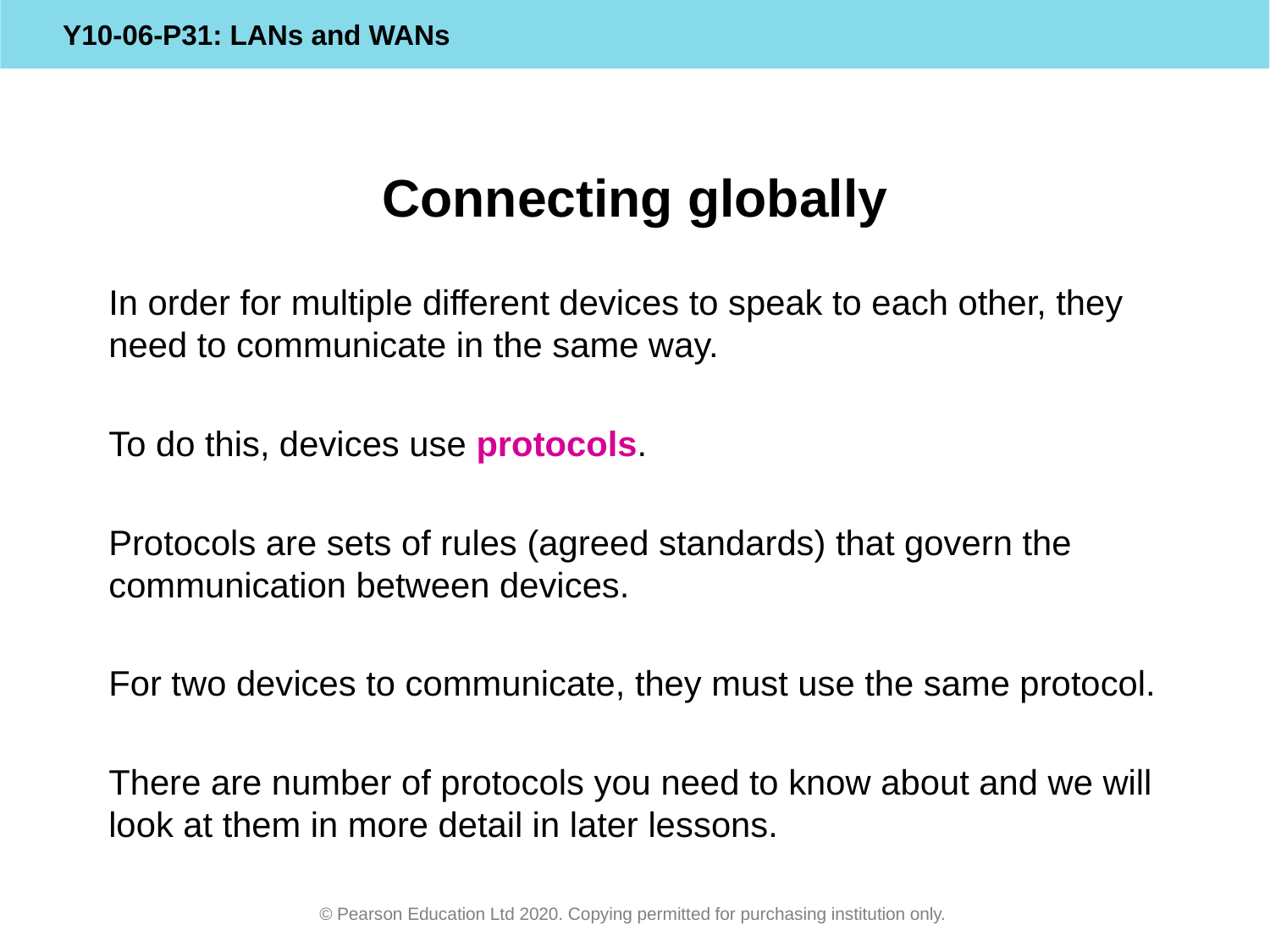

# Connecting globally
In order for multiple different devices to speak to each other, they need to communicate in the same way.

To do this, devices use protocols.

Protocols are sets of rules (agreed standards) that govern the communication between devices.

For two devices to communicate, they must use the same protocol.

There are number of protocols you need to know about and we will look at them in more detail in later lessons.
© Pearson Education Ltd 2020. Copying permitted for purchasing institution only.